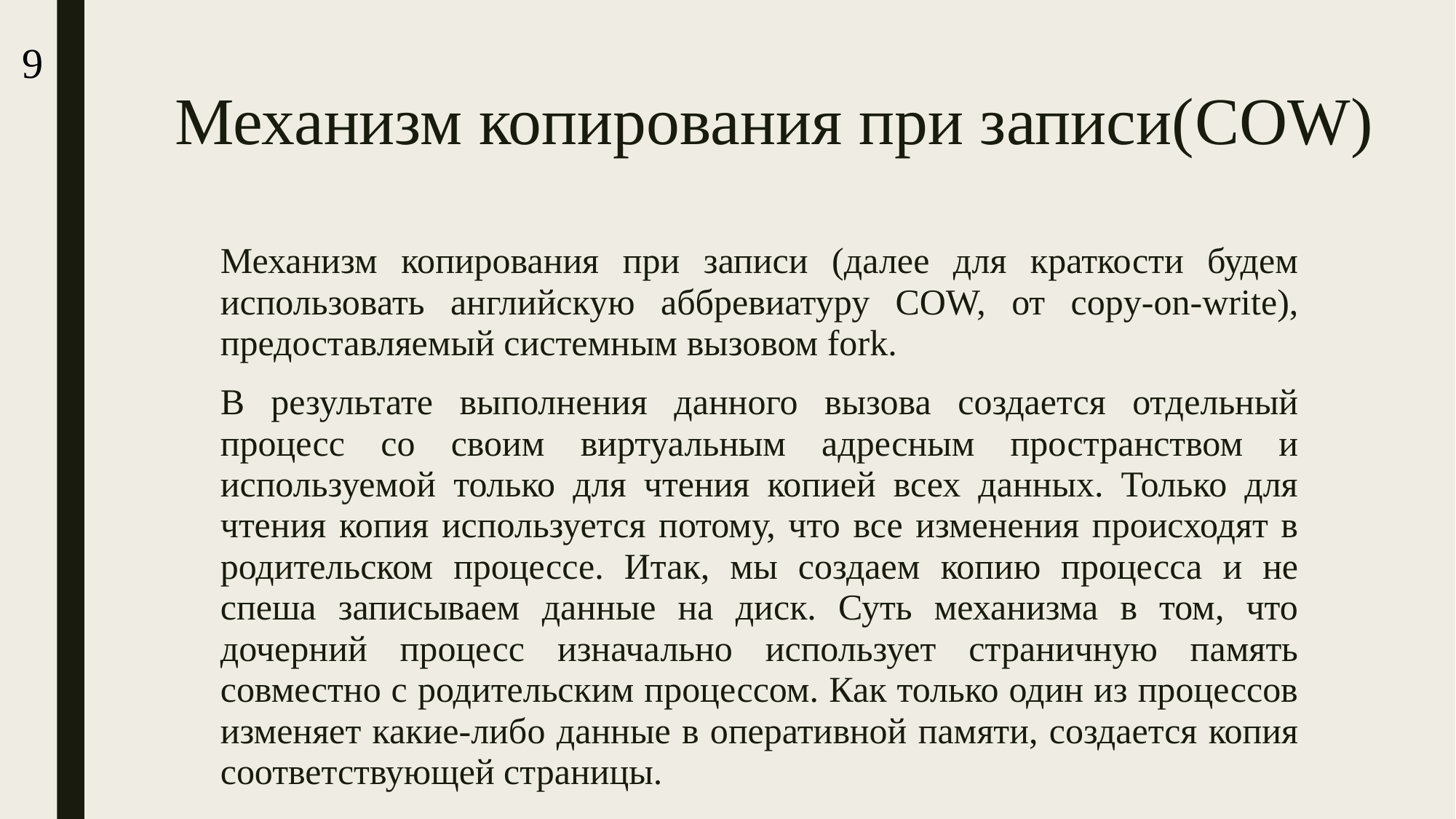

9
# Механизм копирования при записи(COW)
Механизм копирования при записи (далее для краткости будем использовать английскую аббревиатуру COW, от copy-on-write), предоставляемый системным вызовом fork.
В результате выполнения данного вызова создается отдельный процесс со своим виртуальным адресным пространством и используемой только для чтения копией всех данных. Только для чтения копия используется потому, что все изменения происходят в родительском процессе. Итак, мы создаем копию процесса и не спеша записываем данные на диск. Суть механизма в том, что дочерний процесс изначально использует страничную память совместно с родительским процессом. Как только один из процессов изменяет какие-либо данные в оперативной памяти, создается копия соответствующей страницы.